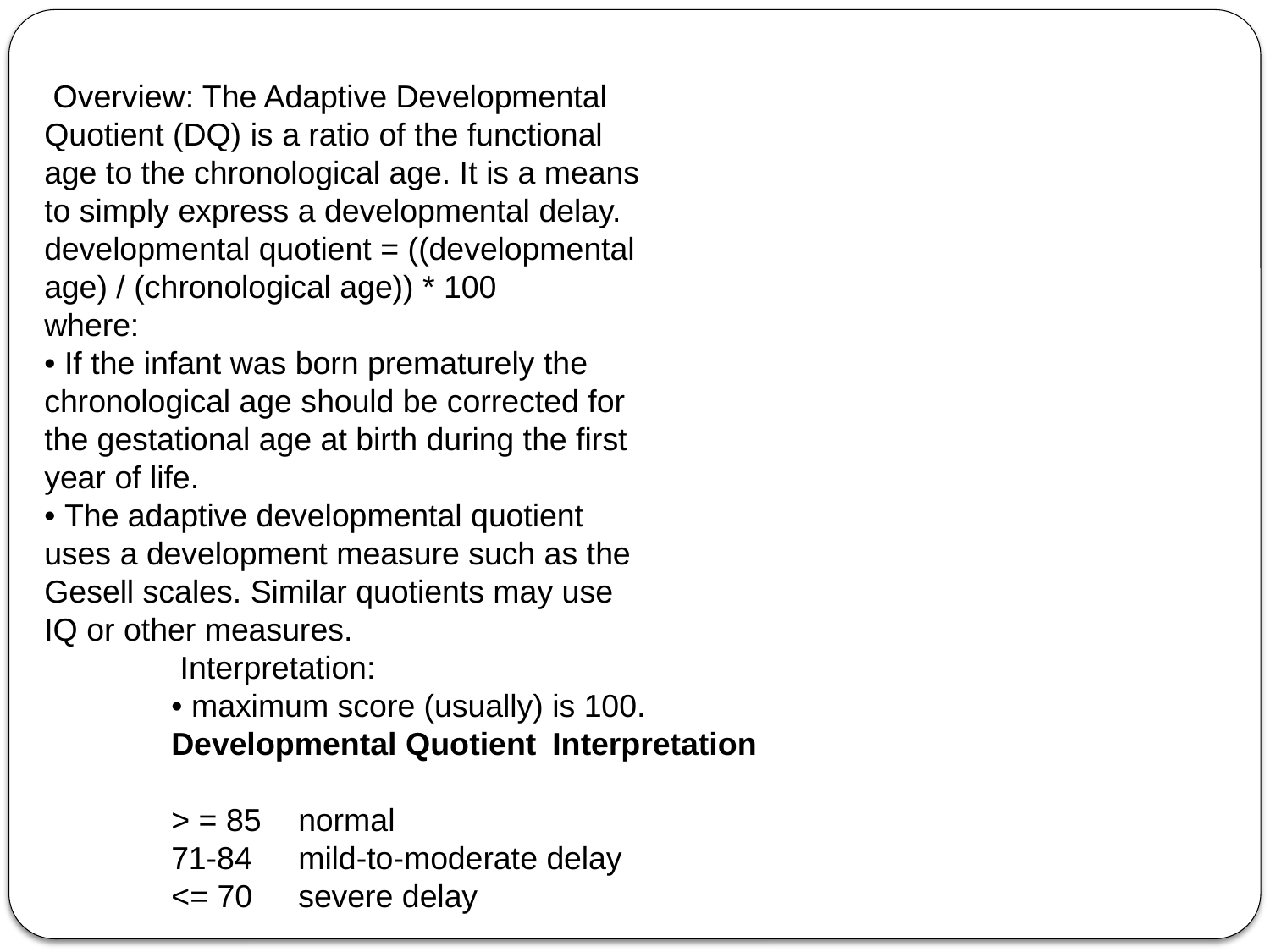

Overview: The Adaptive Developmental Quotient (DQ) is a ratio of the functional age to the chronological age. It is a means to simply express a developmental delay.
developmental quotient = ((developmental age) / (chronological age)) * 100
where:
• If the infant was born prematurely the chronological age should be corrected for the gestational age at birth during the first year of life.
• The adaptive developmental quotient uses a development measure such as the Gesell scales. Similar quotients may use IQ or other measures.

 Interpretation:
• maximum score (usually) is 100. Developmental Quotient 	Interpretation
> = 85 	normal
71-84 	mild-to-moderate delay
<= 70 	severe delay